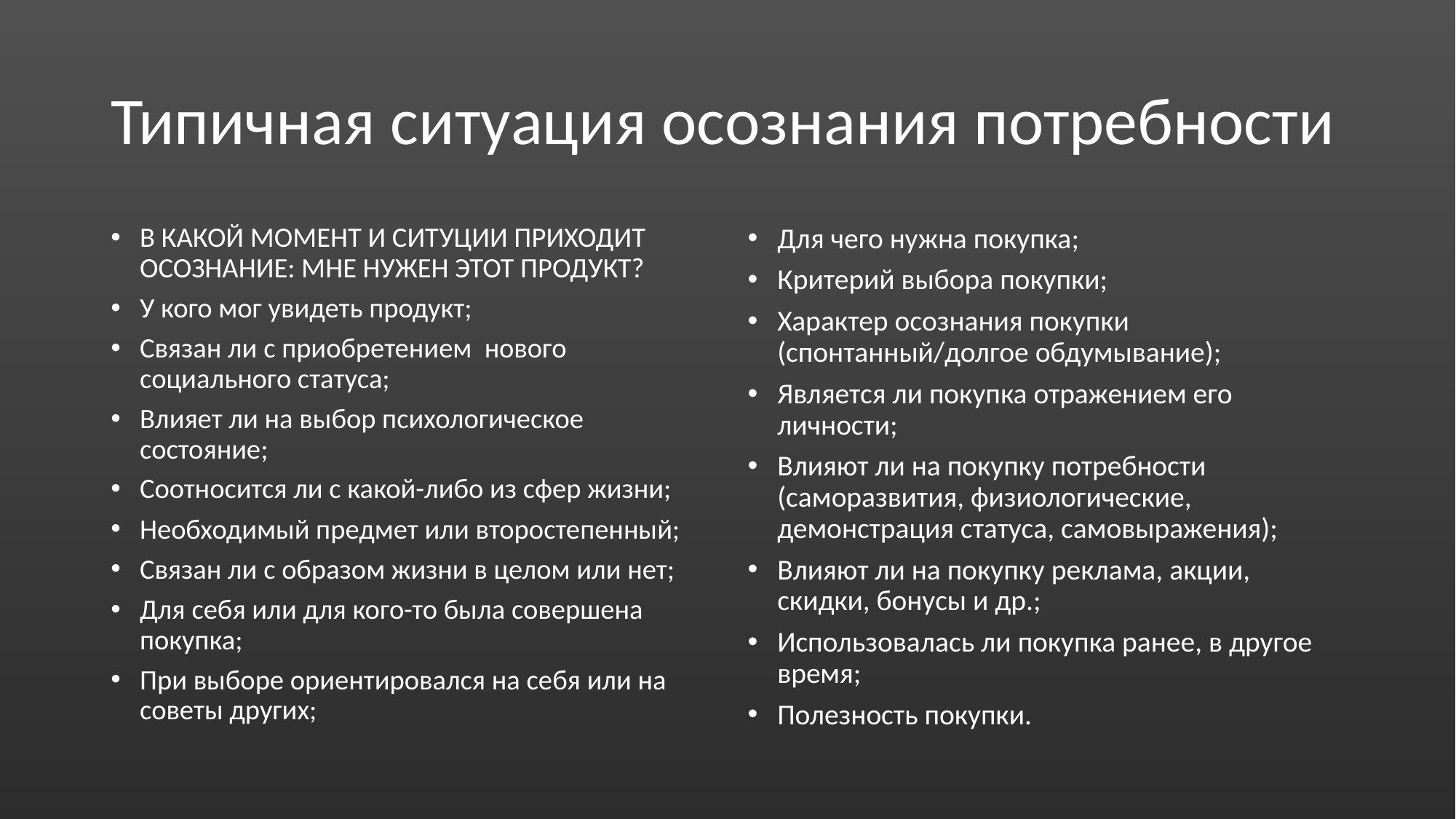

# Типичная ситуация осознания потребности
В КАКОЙ МОМЕНТ И СИТУЦИИ ПРИХОДИТ ОСОЗНАНИЕ: МНЕ НУЖЕН ЭТОТ ПРОДУКТ?
У кого мог увидеть продукт;
Связан ли с приобретением  нового социального статуса;
Влияет ли на выбор психологическое состояние;
Соотносится ли с какой-либо из сфер жизни;
Необходимый предмет или второстепенный;
Связан ли с образом жизни в целом или нет;
Для себя или для кого-то была совершена покупка;
При выборе ориентировался на себя или на советы других;
Для чего нужна покупка;
Критерий выбора покупки;
Характер осознания покупки (спонтанный/долгое обдумывание);
Является ли покупка отражением его личности;
Влияют ли на покупку потребности (саморазвития, физиологические, демонстрация статуса, самовыражения);
Влияют ли на покупку реклама, акции, скидки, бонусы и др.;
Использовалась ли покупка ранее, в другое время;
Полезность покупки.